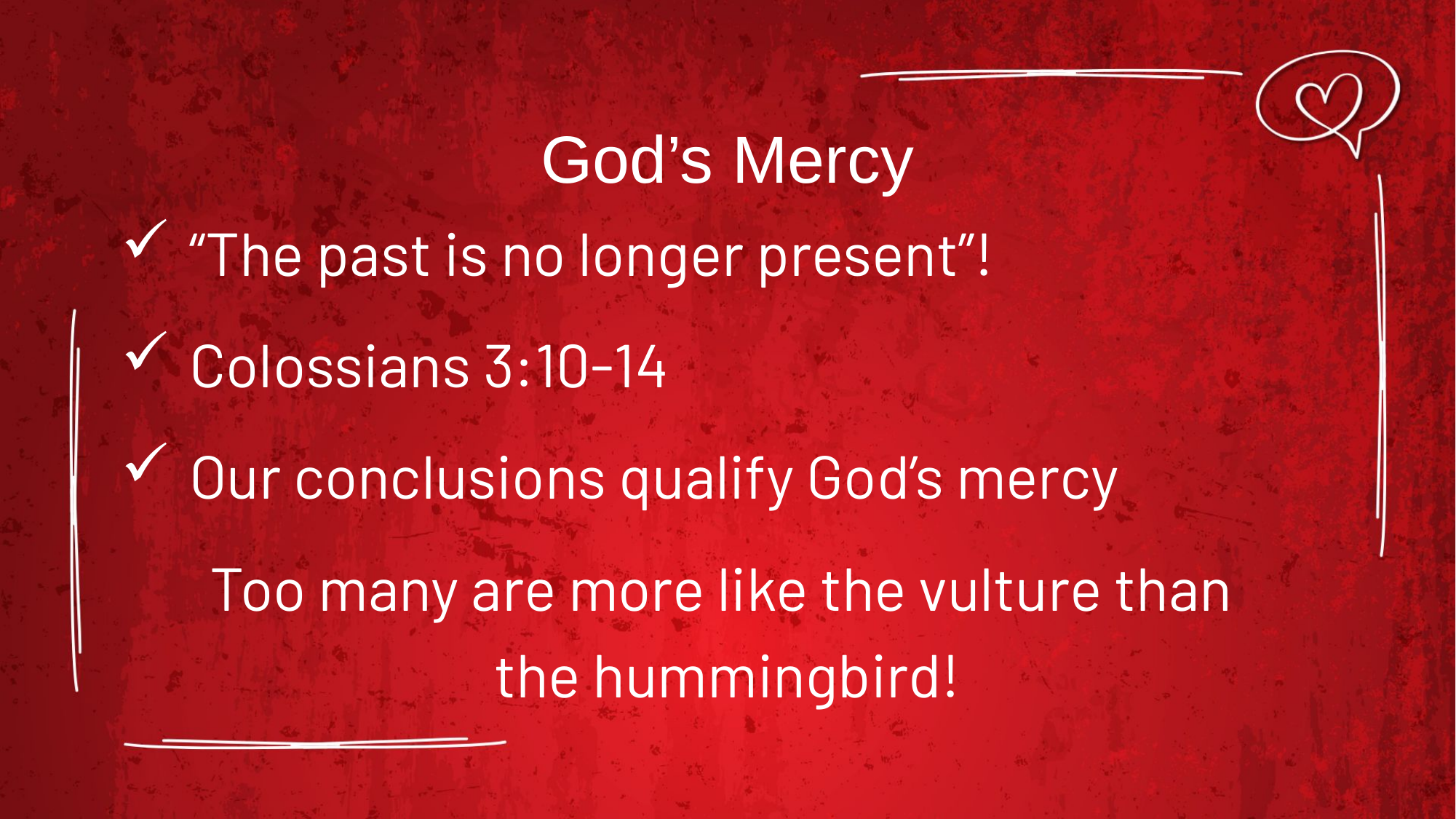

God’s Mercy
“The past is no longer present”!
Colossians 3:10-14
Our conclusions qualify God’s mercy
Too many are more like the vulture than
the hummingbird!